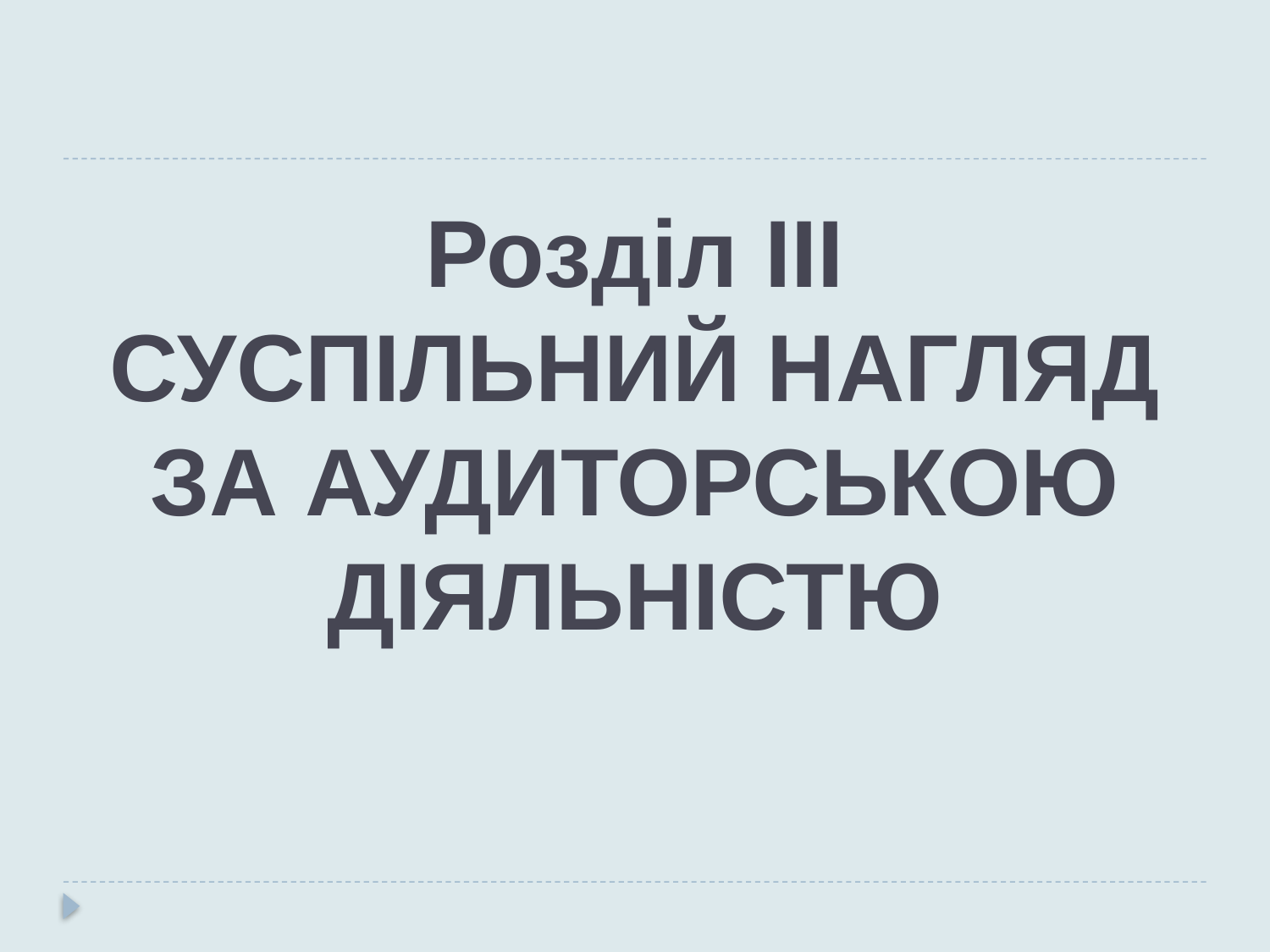

# Розділ III СУСПІЛЬНИЙ НАГЛЯД ЗА АУДИТОРСЬКОЮ ДІЯЛЬНІСТЮ